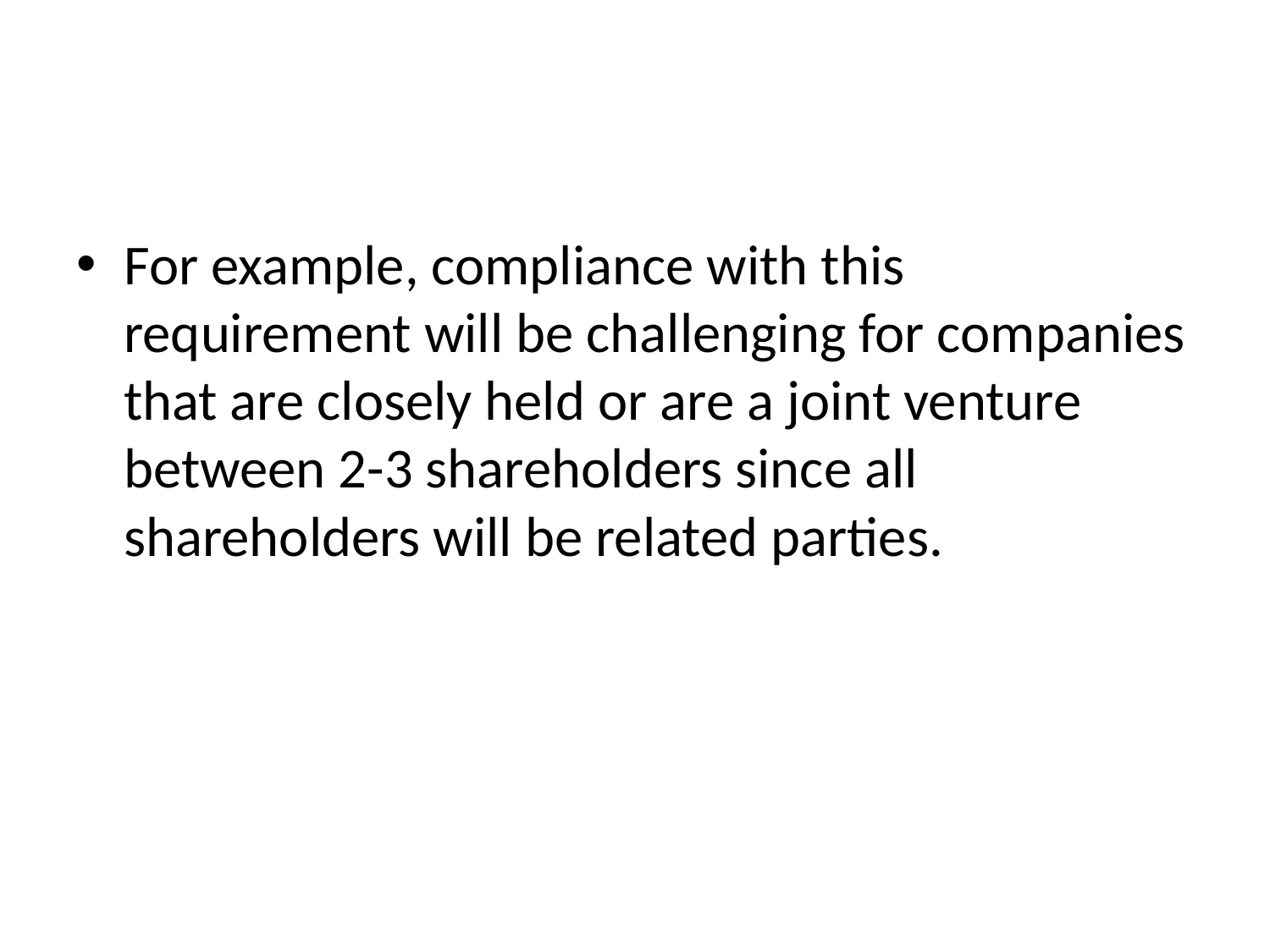

#
For example, compliance with this requirement will be challenging for companies that are closely held or are a joint venture between 2-3 shareholders since all shareholders will be related parties.